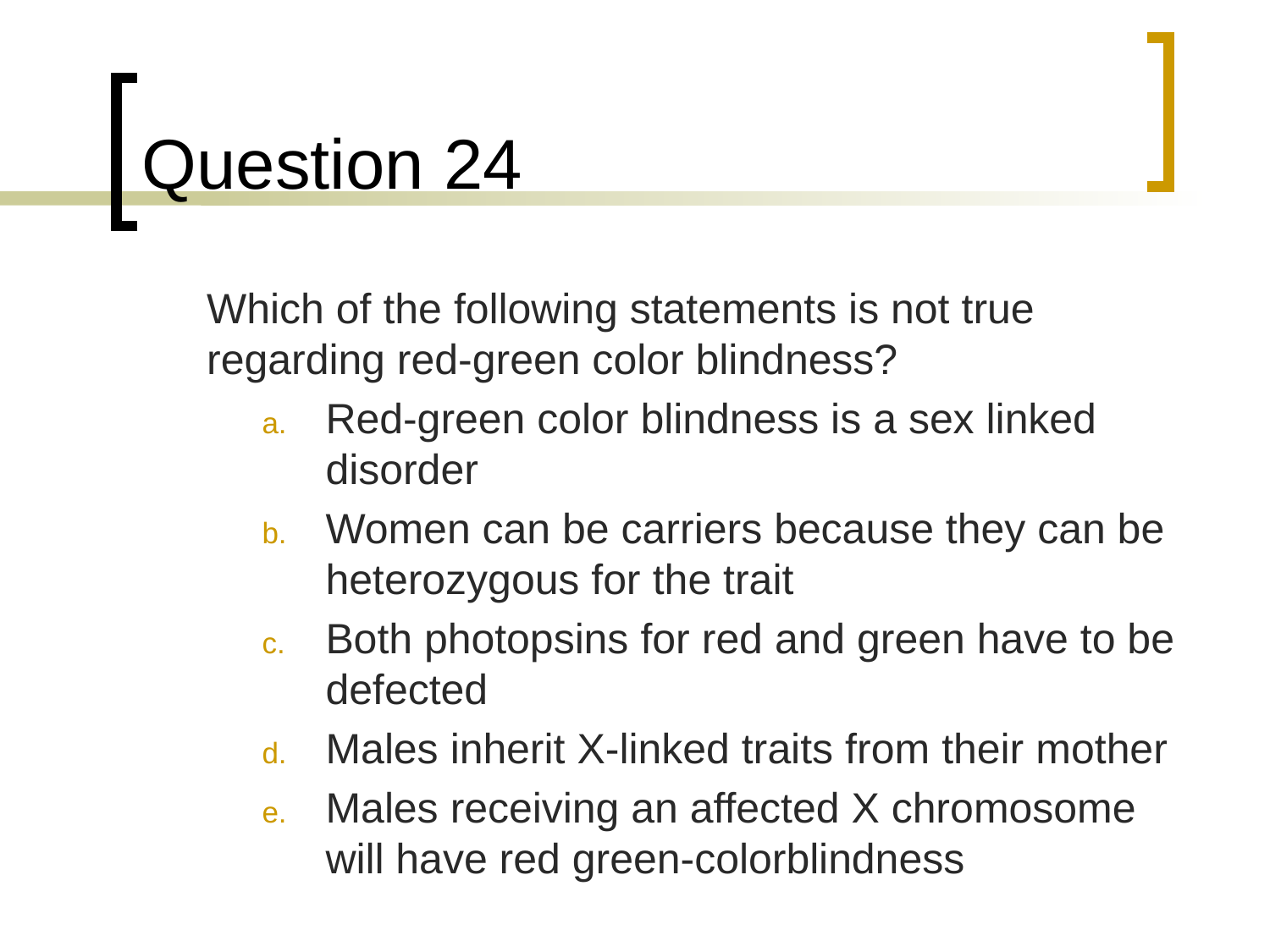

# Question 24
	Which of the following statements is not true regarding red-green color blindness?
Red-green color blindness is a sex linked disorder
Women can be carriers because they can be heterozygous for the trait
Both photopsins for red and green have to be defected
Males inherit X-linked traits from their mother
Males receiving an affected X chromosome will have red green-colorblindness